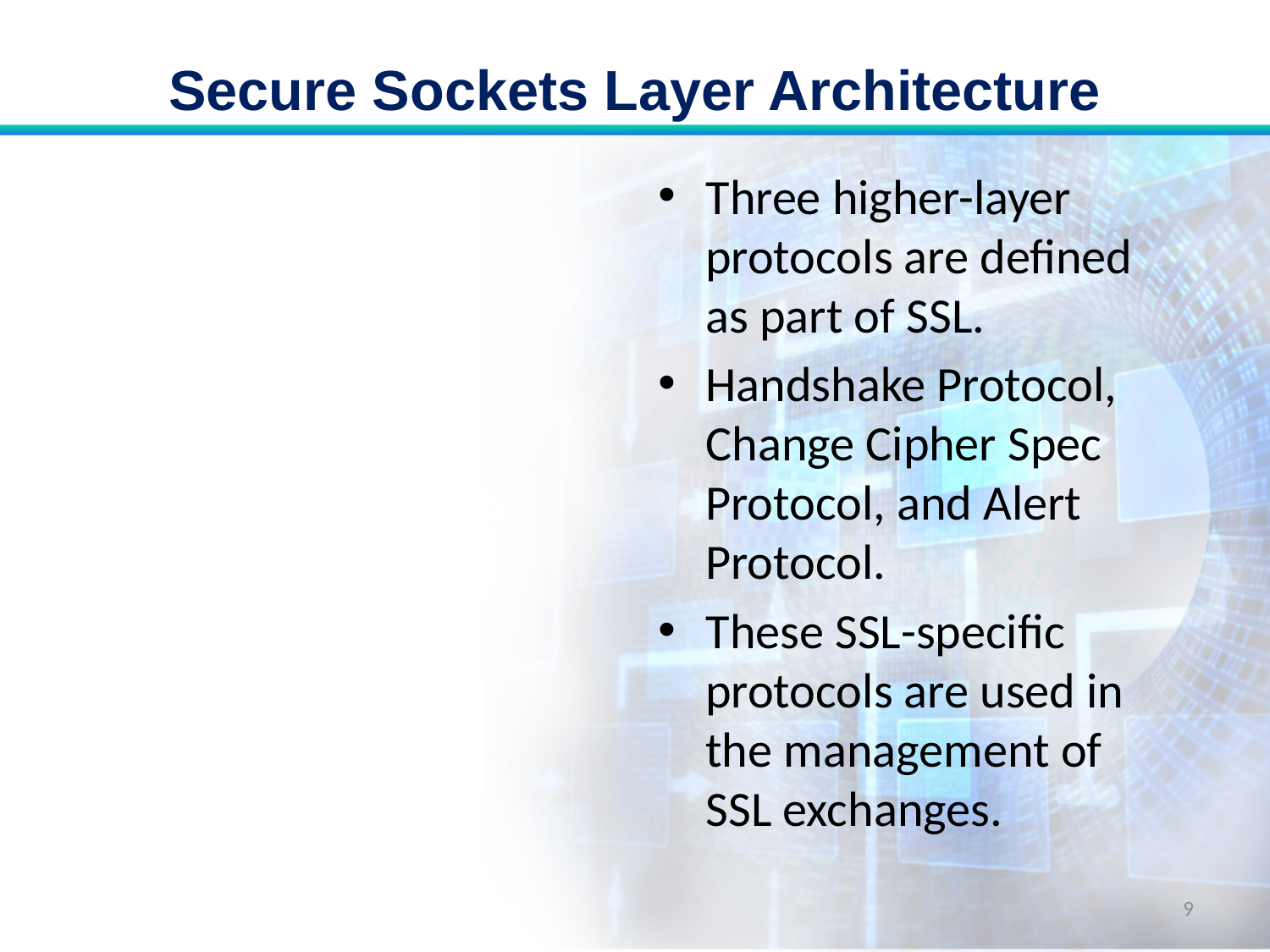

# Secure Sockets Layer Architecture
Three higher-layer protocols are defined as part of SSL.
Handshake Protocol, Change Cipher Spec Protocol, and Alert Protocol.
These SSL-specific protocols are used in the management of SSL exchanges.
9